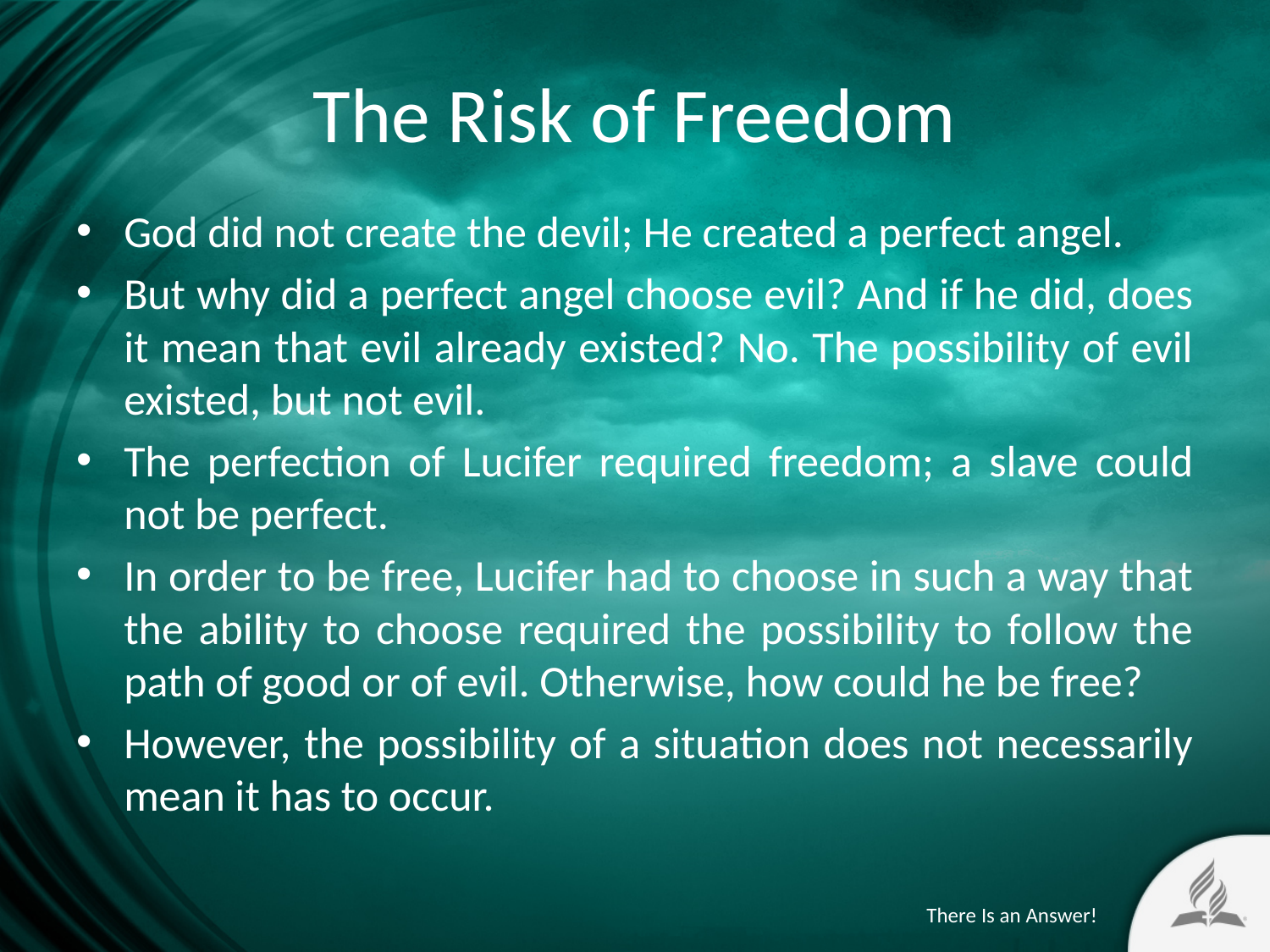

# The Risk of Freedom
God did not create the devil; He created a perfect angel.
But why did a perfect angel choose evil? And if he did, does it mean that evil already existed? No. The possibility of evil existed, but not evil.
The perfection of Lucifer required freedom; a slave could not be perfect.
In order to be free, Lucifer had to choose in such a way that the ability to choose required the possibility to follow the path of good or of evil. Otherwise, how could he be free?
However, the possibility of a situation does not necessarily mean it has to occur.
There Is an Answer!